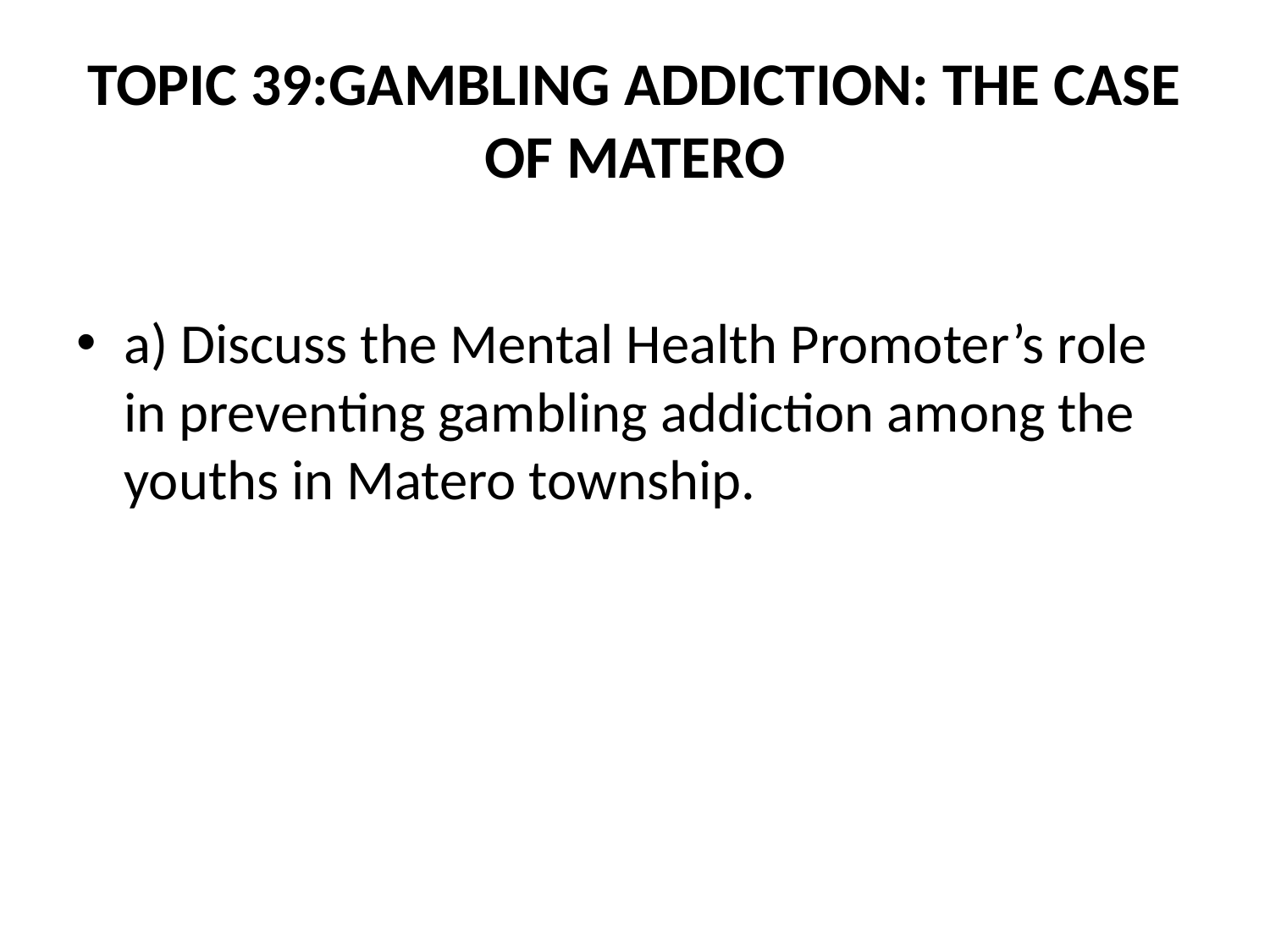

# TOPIC 39:GAMBLING ADDICTION: THE CASE OF MATERO

a) Discuss the Mental Health Promoter’s role in preventing gambling addiction among the youths in Matero township.